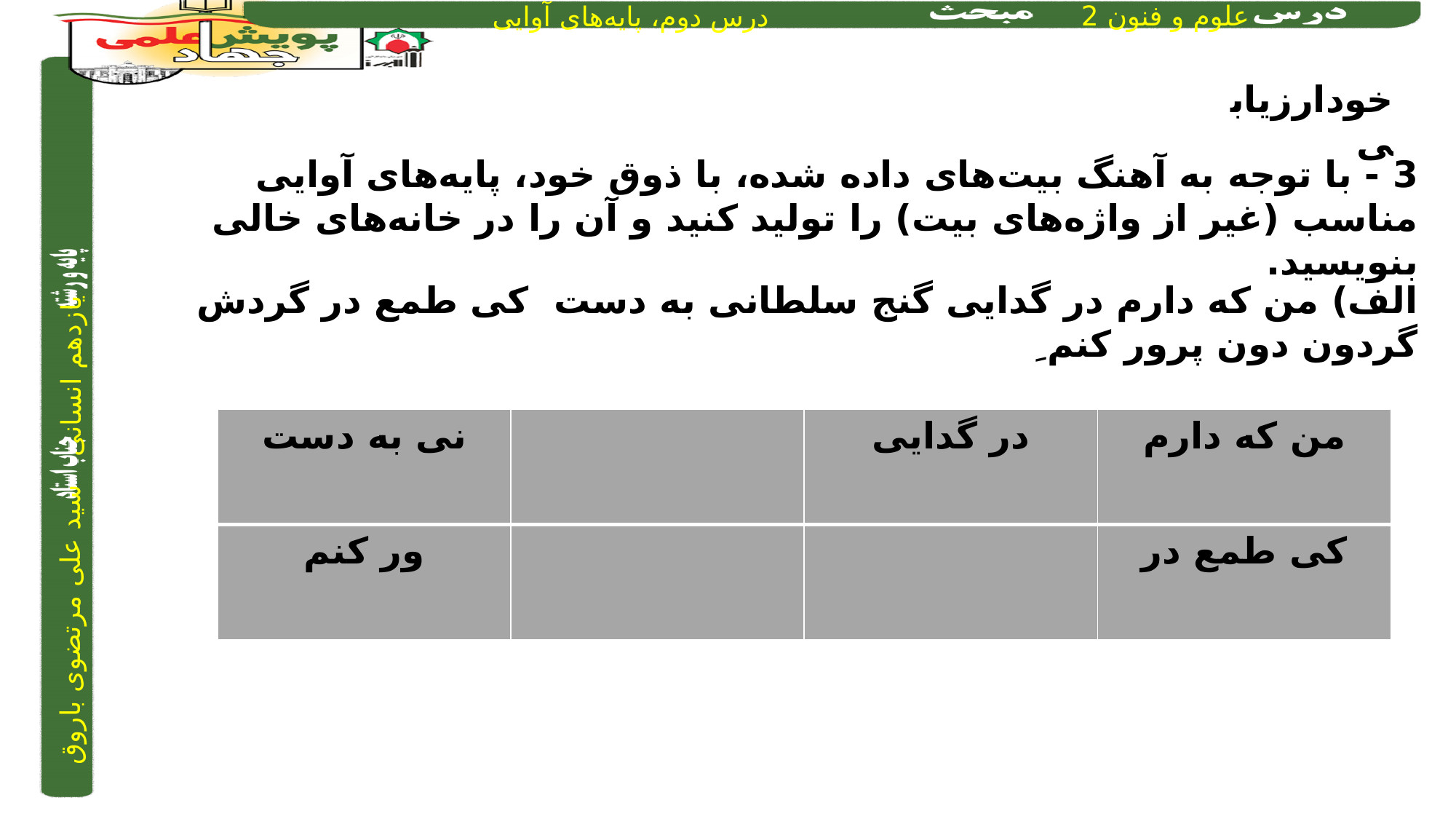

خودارزیابی
3 - با توجه به آهنگ بیت‌های داده شده، با ذوق خود، پایه‌های آوایی مناسب (غیر از واژه‌های بیت) را تولید کنید و آن را در خانه‌های خالی بنویسید.
الف) من که دارم در گدایی گنج سلطانی به دست 	 کی طمع در گردش گردون دون پرور کنم ِ
| نی به دست |  | در گدایی | من که دارم |
| --- | --- | --- | --- |
| ور کنم |  |  | کی طمع در |